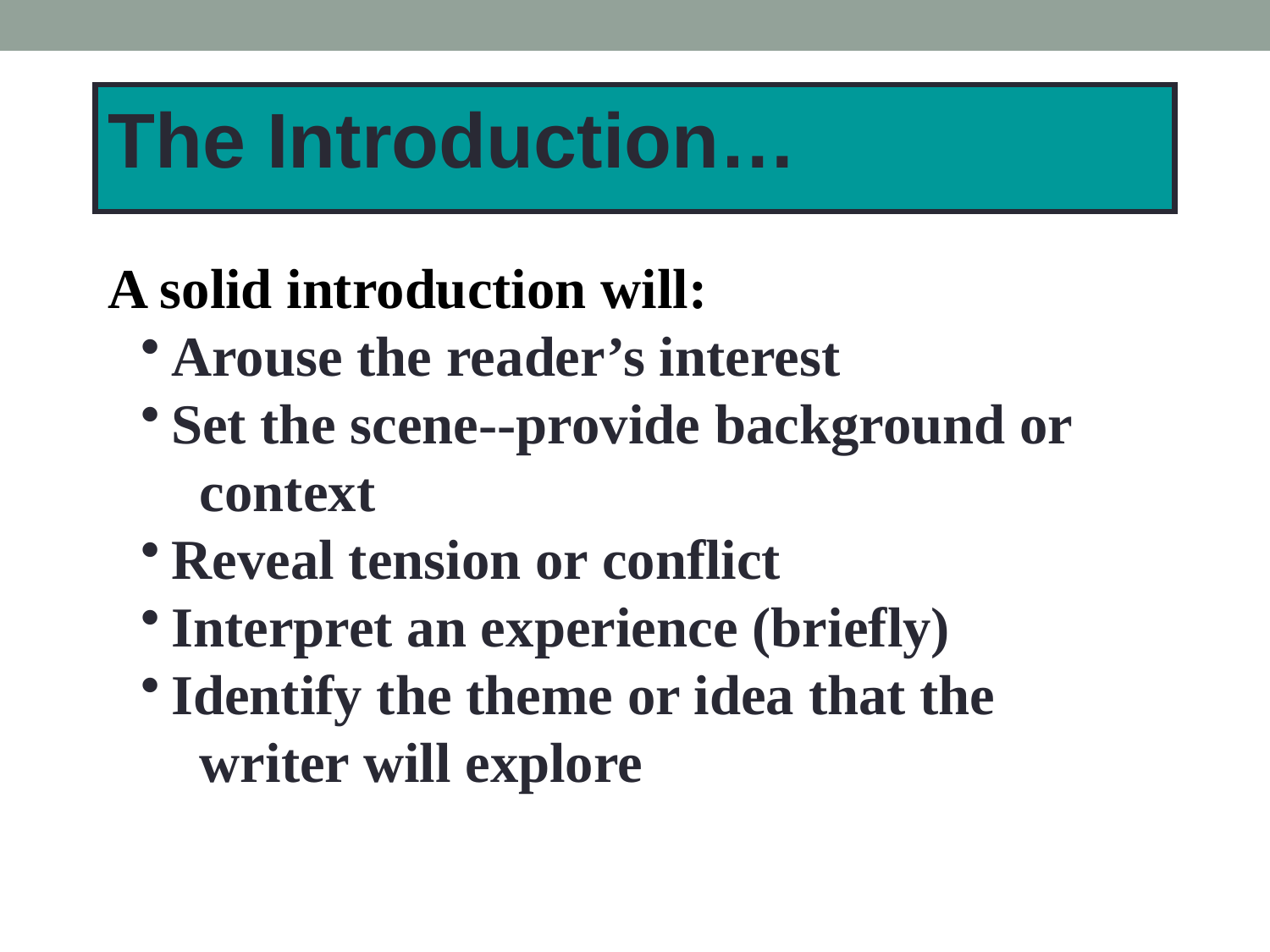

The Introduction…
A solid introduction will:
Arouse the reader’s interest
Set the scene--provide background or
  context
Reveal tension or conflict
Interpret an experience (briefly)
Identify the theme or idea that the
  writer will explore